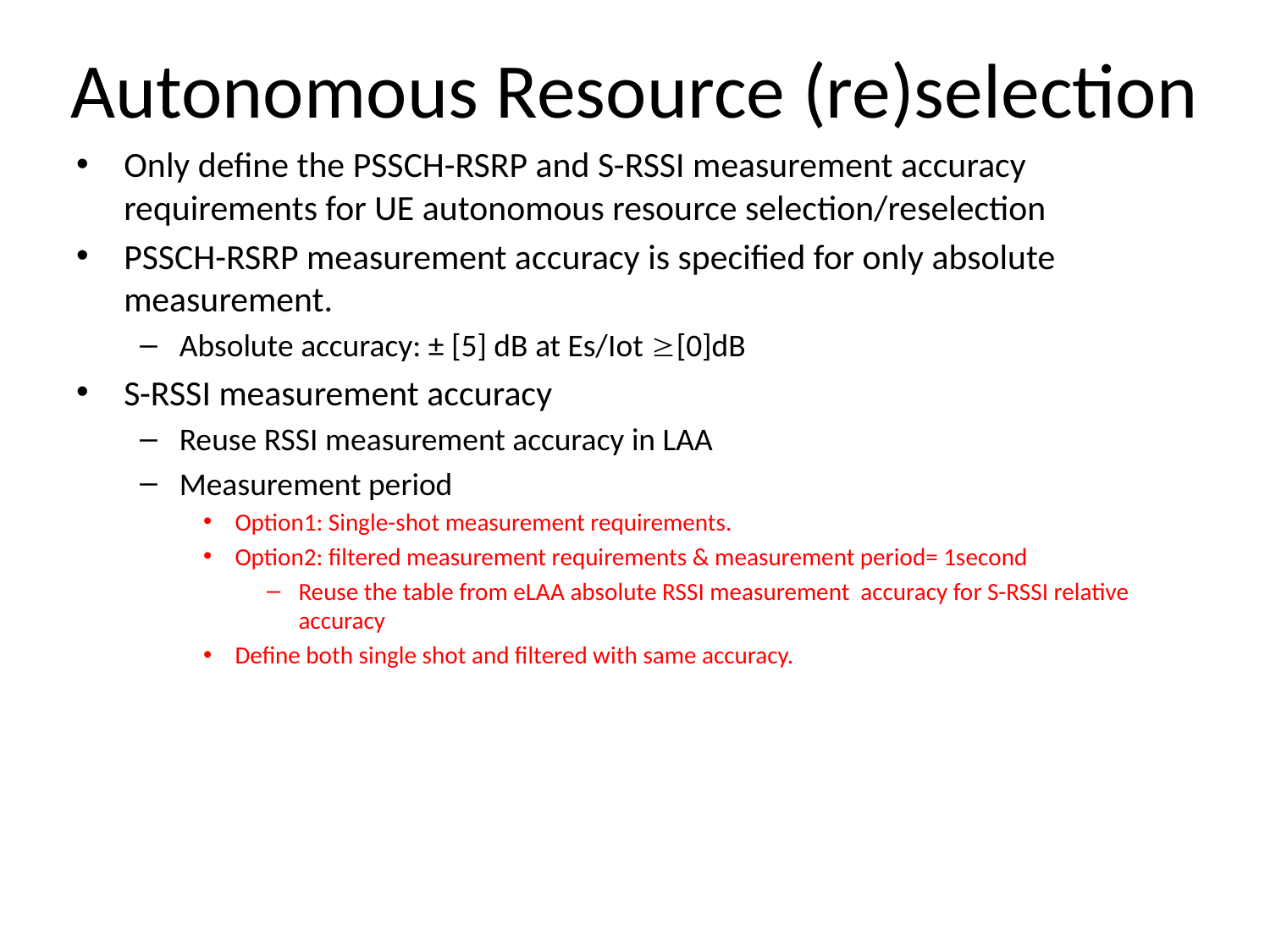

# Autonomous Resource (re)selection
Only define the PSSCH-RSRP and S-RSSI measurement accuracy requirements for UE autonomous resource selection/reselection
PSSCH-RSRP measurement accuracy is specified for only absolute measurement.
Absolute accuracy: ± [5] dB at Es/Iot ≥[0]dB
S-RSSI measurement accuracy
Reuse RSSI measurement accuracy in LAA
Measurement period
Option1: Single-shot measurement requirements.
Option2: filtered measurement requirements & measurement period= 1second
Reuse the table from eLAA absolute RSSI measurement  accuracy for S-RSSI relative accuracy
Define both single shot and filtered with same accuracy.